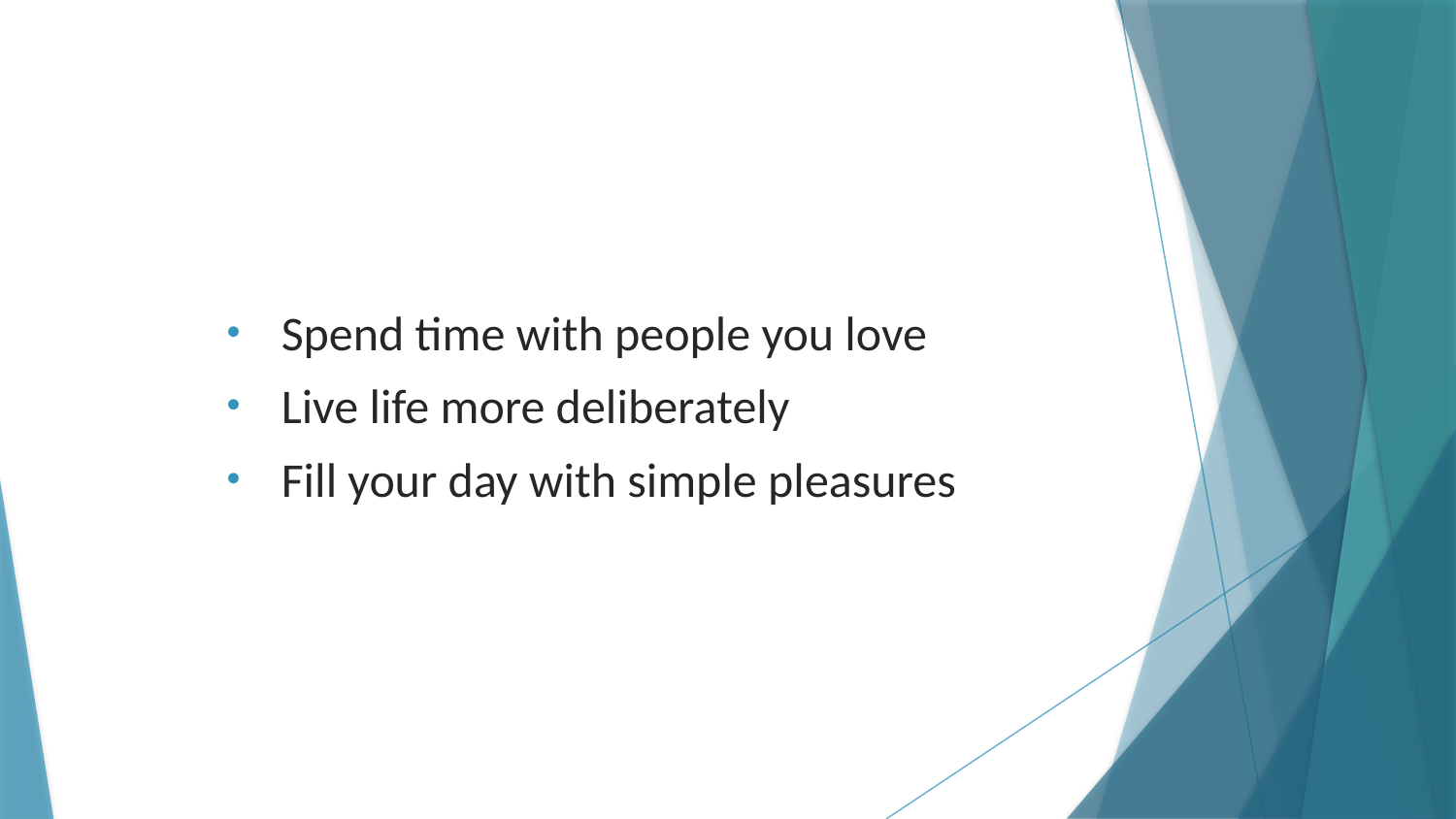

Spend time with people you love
Live life more deliberately
Fill your day with simple pleasures